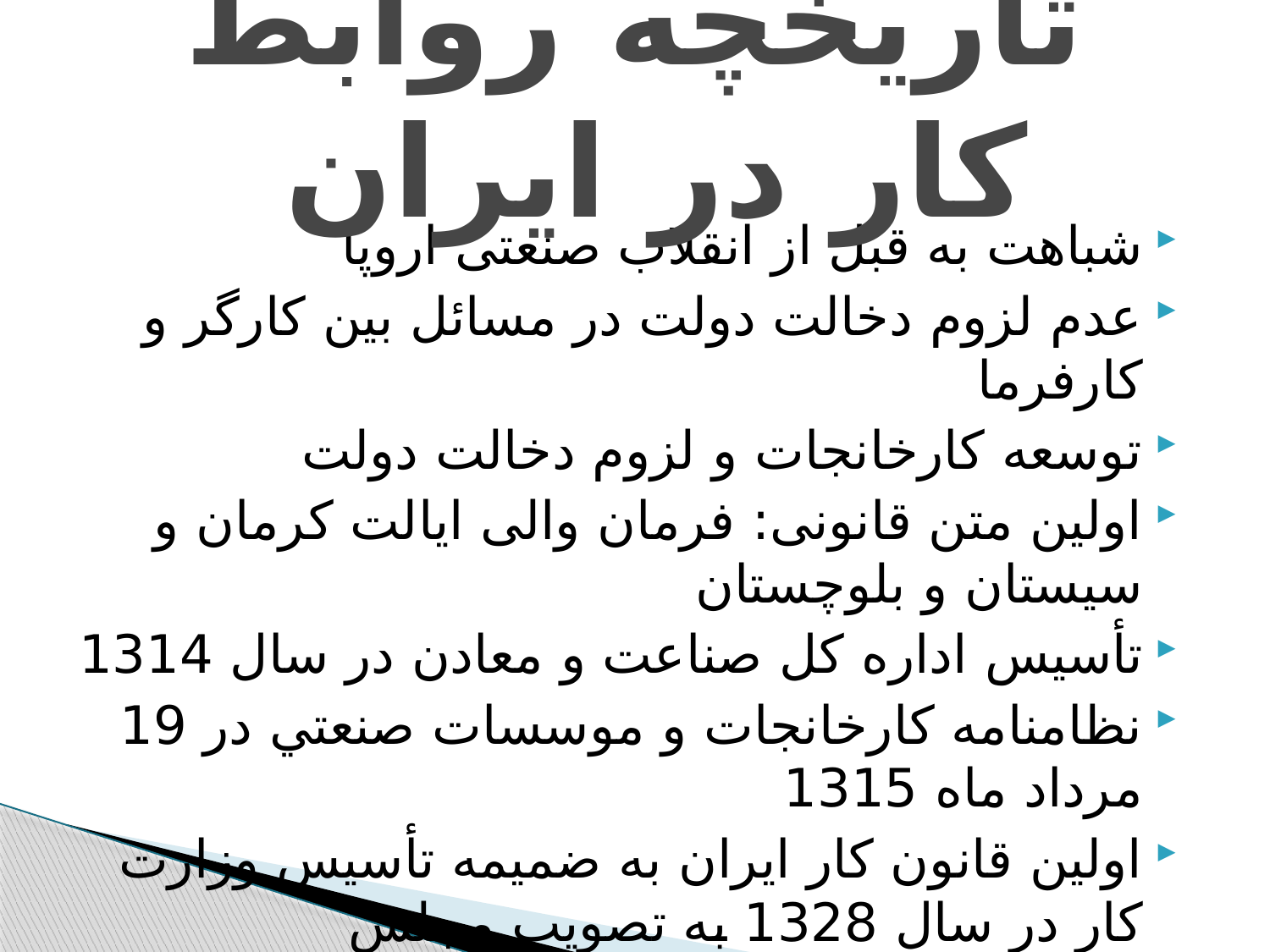

# تاریخچه روابط کار در ایران
شباهت به قبل از انقلاب صنعتی اروپا
عدم لزوم دخالت دولت در مسائل بین کارگر و کارفرما
توسعه کارخانجات و لزوم دخالت دولت
اولین متن قانونی: فرمان والی ایالت کرمان و سیستان و بلوچستان
تأسیس اداره کل صناعت و معادن در سال 1314
نظامنامه کارخانجات و موسسات صنعتي در 19 مرداد ماه 1315
اولین قانون کار ایران به ضمیمه تأسیس وزارت کار در سال 1328 به تصویب مجلس
تصویب نهایی قانون کار در 27 اسفند 1337
تصویب قانون کار جدید در سال 1369